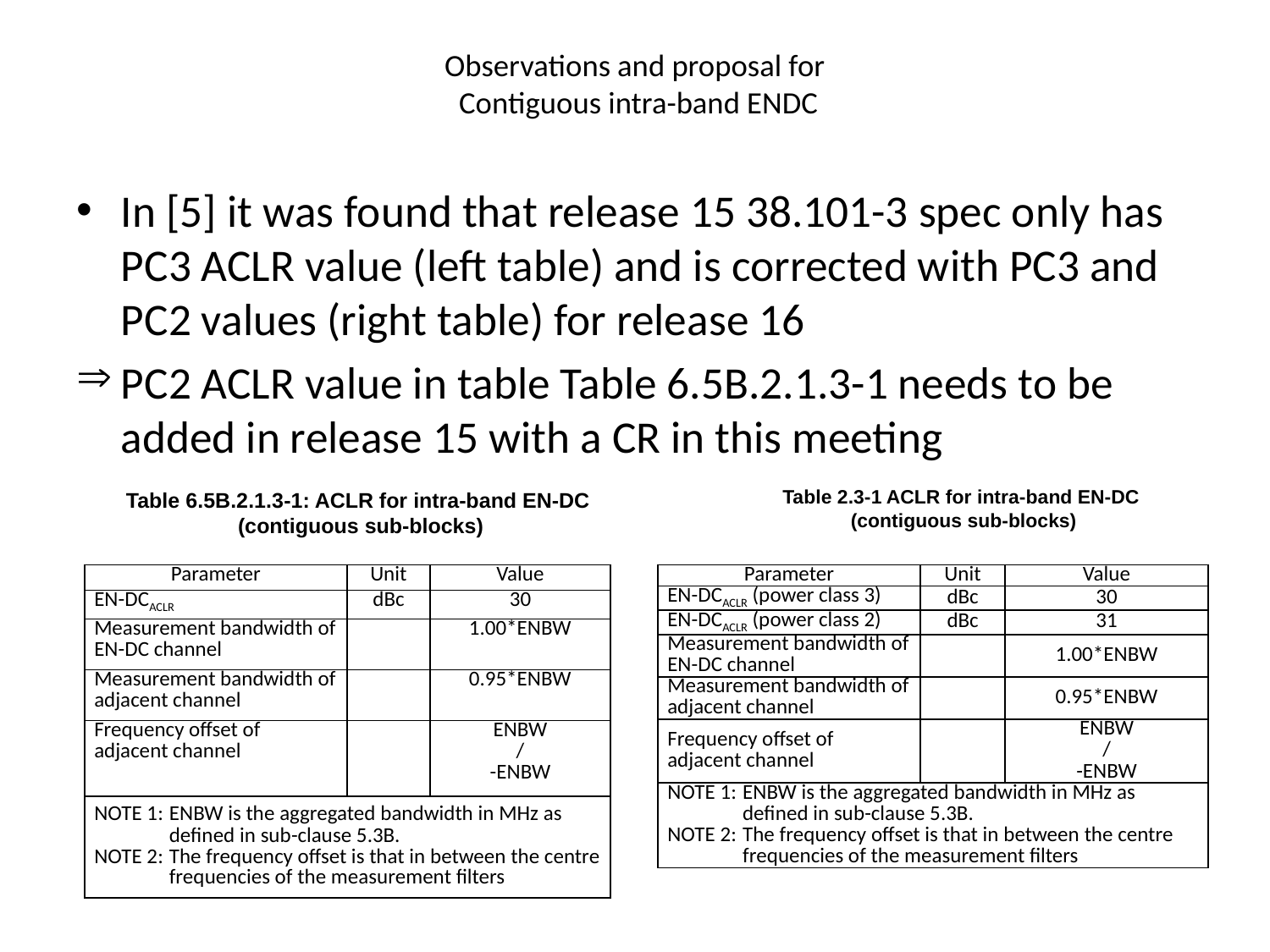

# Observations and proposal for Contiguous intra-band ENDC
In [5] it was found that release 15 38.101-3 spec only has PC3 ACLR value (left table) and is corrected with PC3 and PC2 values (right table) for release 16
PC2 ACLR value in table Table 6.5B.2.1.3-1 needs to be added in release 15 with a CR in this meeting
Table 2.3-1 ACLR for intra-band EN-DC
(contiguous sub-blocks)
Table 6.5B.2.1.3-1: ACLR for intra-band EN-DC
(contiguous sub-blocks)

| Parameter | Unit | Value |
| --- | --- | --- |
| EN-DCACLR | dBc | 30 |
| Measurement bandwidth of EN-DC channel |  | 1.00\*ENBW |
| Measurement bandwidth of adjacent channel |  | 0.95\*ENBW |
| Frequency offset of adjacent channel |  | ENBW / -ENBW |
| NOTE 1: ENBW is the aggregated bandwidth in MHz as defined in sub-clause 5.3B. NOTE 2: The frequency offset is that in between the centre frequencies of the measurement filters |  |  |
| Parameter | Unit | Value |
| --- | --- | --- |
| EN-DCACLR (power class 3) | dBc | 30 |
| EN-DCACLR (power class 2) | dBc | 31 |
| Measurement bandwidth of EN-DC channel |  | 1.00\*ENBW |
| Measurement bandwidth of adjacent channel |  | 0.95\*ENBW |
| Frequency offset of adjacent channel |  | ENBW / -ENBW |
| NOTE 1: ENBW is the aggregated bandwidth in MHz as defined in sub-clause 5.3B. NOTE 2: The frequency offset is that in between the centre frequencies of the measurement filters |  |  |